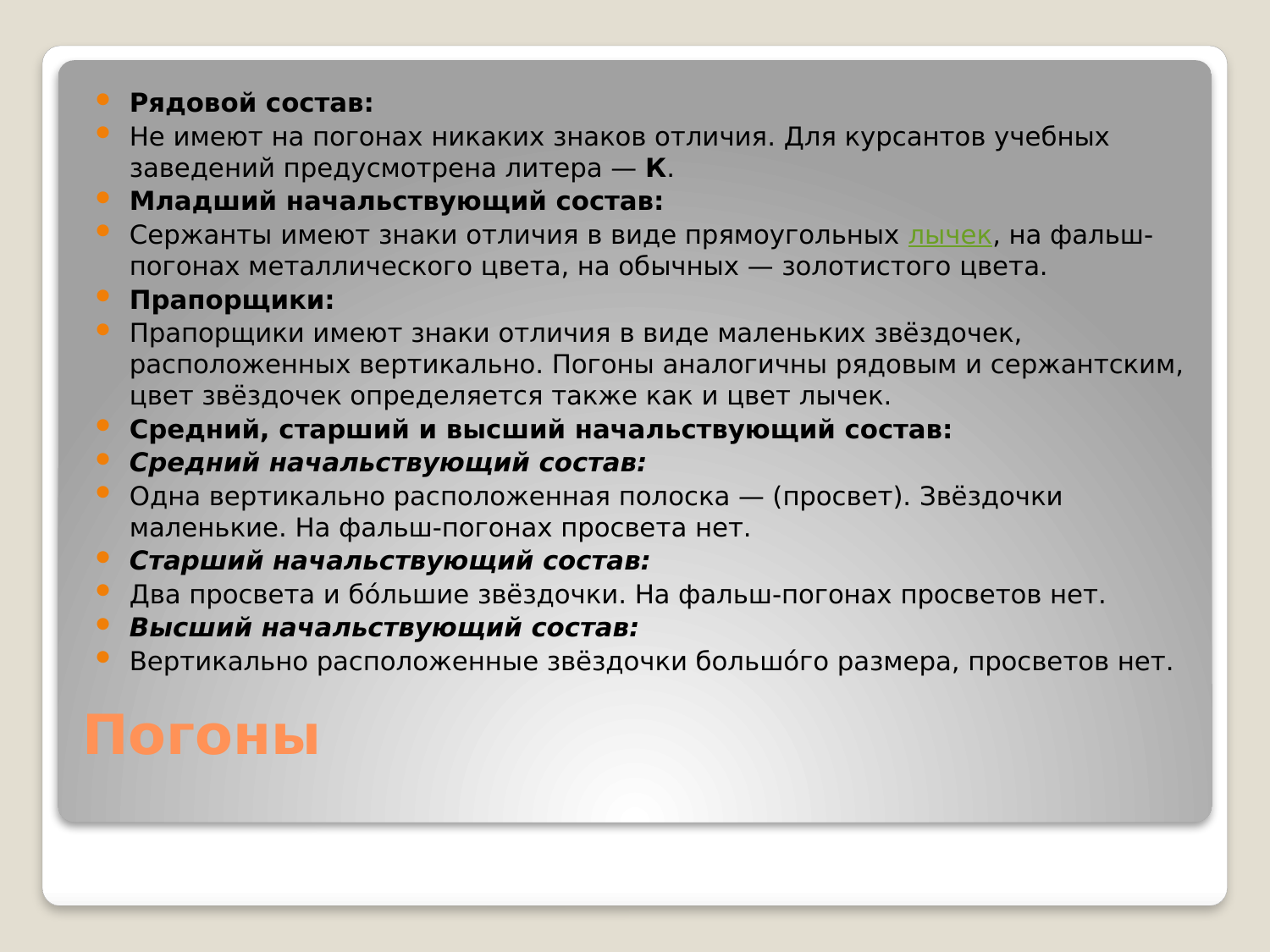

Рядовой состав:
Не имеют на погонах никаких знаков отличия. Для курсантов учебных заведений предусмотрена литера — К.
Младший начальствующий состав:
Сержанты имеют знаки отличия в виде прямоугольных лычек, на фальш-погонах металлического цвета, на обычных — золотистого цвета.
Прапорщики:
Прапорщики имеют знаки отличия в виде маленьких звёздочек, расположенных вертикально. Погоны аналогичны рядовым и сержантским, цвет звёздочек определяется также как и цвет лычек.
Средний, старший и высший начальствующий состав:
Средний начальствующий состав:
Одна вертикально расположенная полоска — (просвет). Звёздочки маленькие. На фальш-погонах просвета нет.
Старший начальствующий состав:
Два просвета и бо́льшие звёздочки. На фальш-погонах просветов нет.
Высший начальствующий состав:
Вертикально расположенные звёздочки большо́го размера, просветов нет.

# Погоны